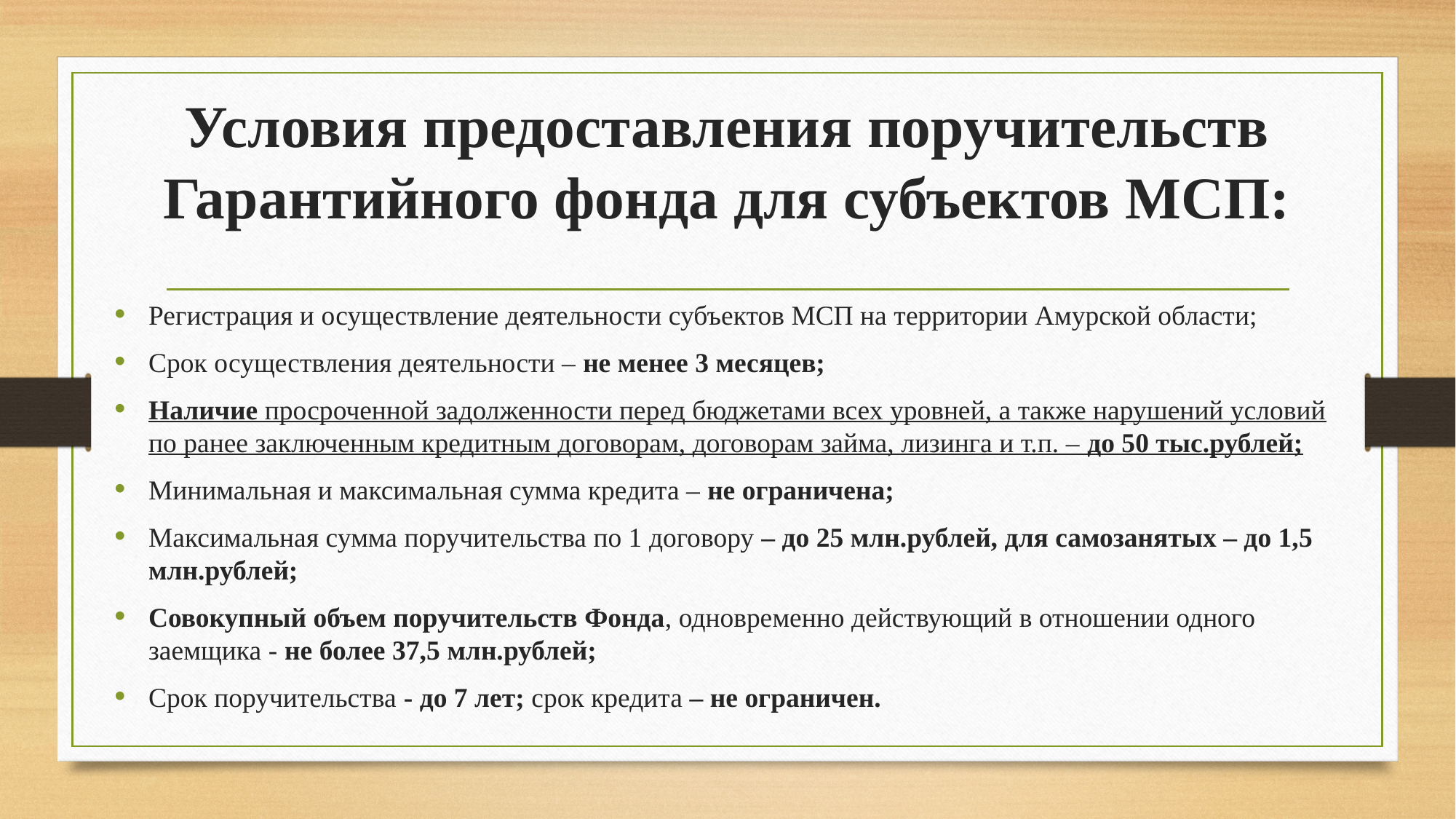

# Условия предоставления поручительств Гарантийного фонда для субъектов МСП:
Регистрация и осуществление деятельности субъектов МСП на территории Амурской области;
Срок осуществления деятельности – не менее 3 месяцев;
Наличие просроченной задолженности перед бюджетами всех уровней, а также нарушений условий по ранее заключенным кредитным договорам, договорам займа, лизинга и т.п. – до 50 тыс.рублей;
Минимальная и максимальная сумма кредита – не ограничена;
Максимальная сумма поручительства по 1 договору – до 25 млн.рублей, для самозанятых – до 1,5 млн.рублей;
Совокупный объем поручительств Фонда, одновременно действующий в отношении одного заемщика - не более 37,5 млн.рублей;
Срок поручительства - до 7 лет; срок кредита – не ограничен.